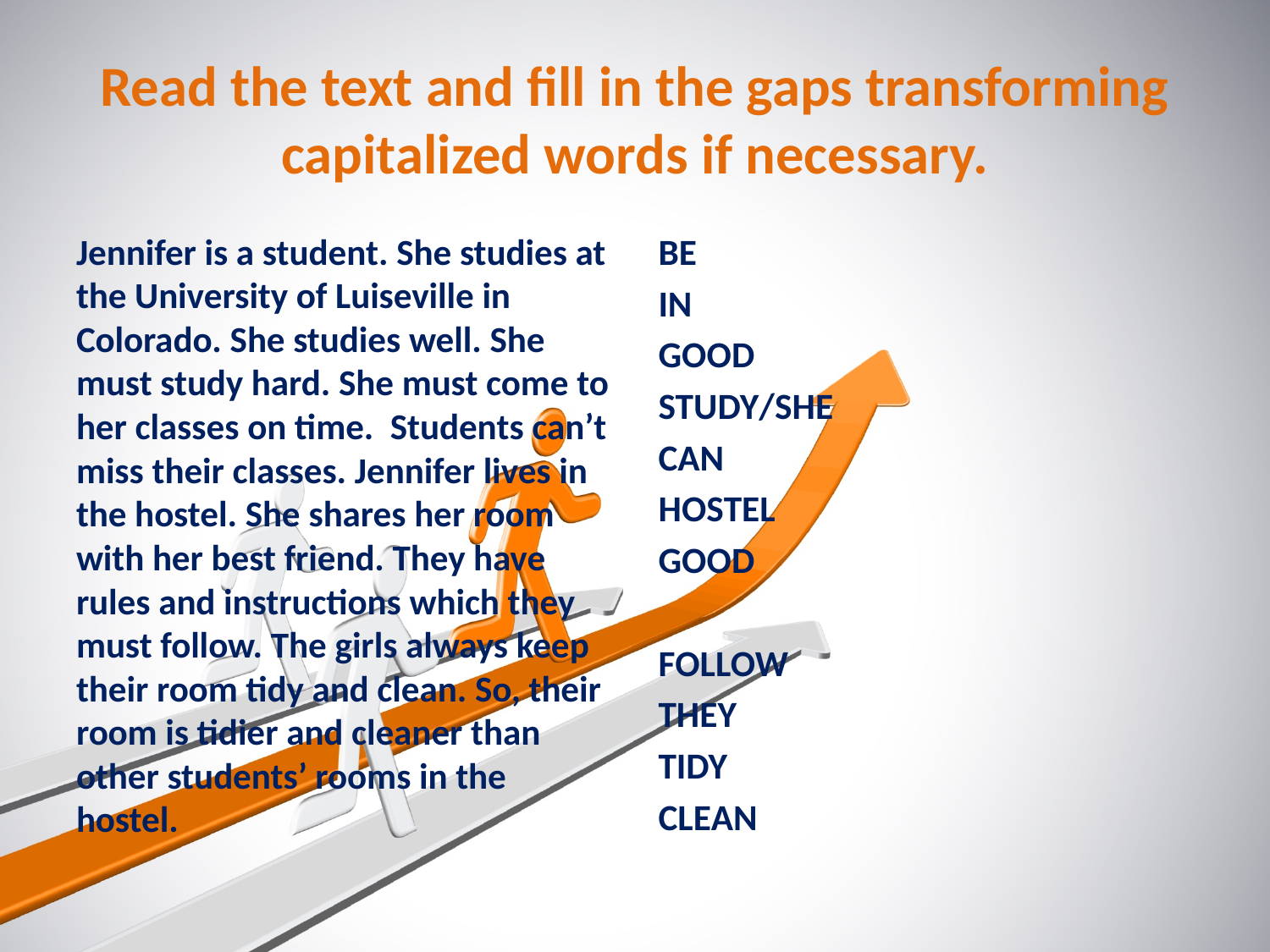

# Read the text and fill in the gaps transforming capitalized words if necessary.
Jennifer is a student. She studies at the University of Luiseville in Colorado. She studies well. She must study hard. She must come to her classes on time.  Students can’t miss their classes. Jennifer lives in the hostel. She shares her room with her best friend. They have rules and instructions which they must follow. The girls always keep their room tidy and clean. So, their room is tidier and cleaner than other students’ rooms in the hostel.
BE
IN
GOOD
STUDY/SHE
CAN
HOSTEL
GOOD

FOLLOW
THEY
TIDY
CLEAN